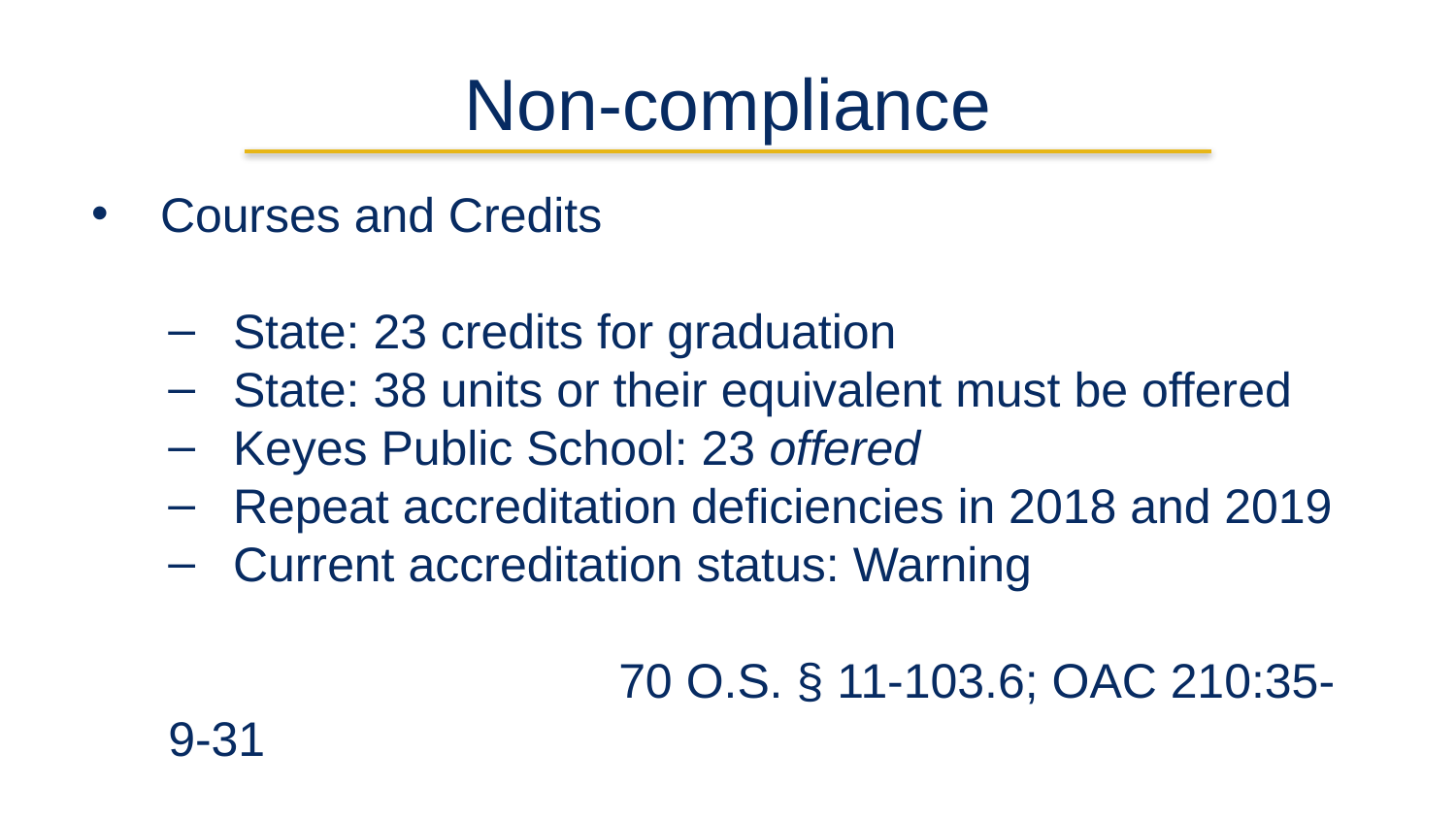

# Non-compliance
Courses and Credits

State: 23 credits for graduation
State: 38 units or their equivalent must be offered
Keyes Public School: 23 offered
Repeat accreditation deficiencies in 2018 and 2019
Current accreditation status: Warning

			 70 O.S. § 11-103.6; OAC 210:35-9-31